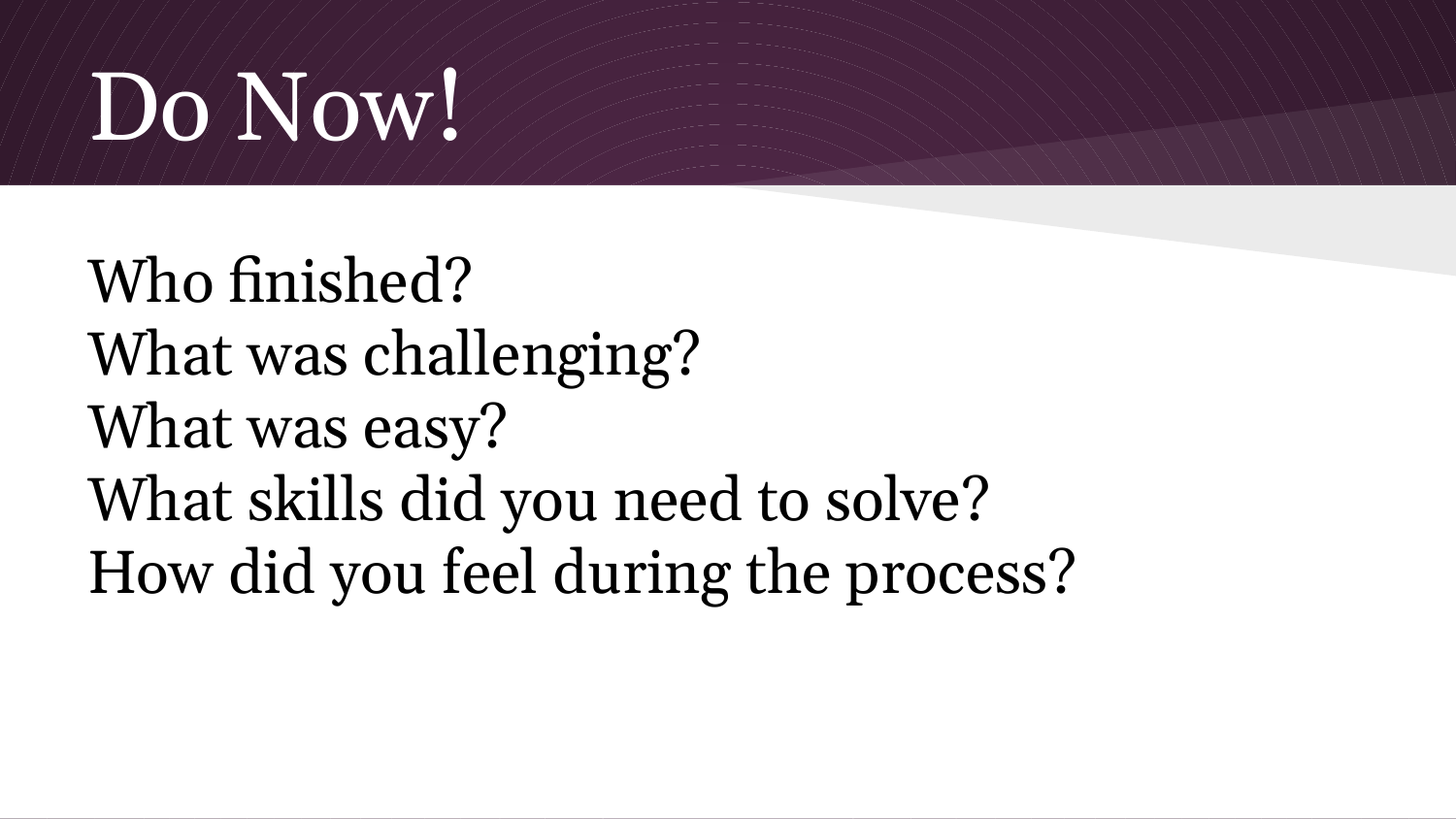

# Do Now!
Who finished?
What was challenging?
What was easy?
What skills did you need to solve?
How did you feel during the process?